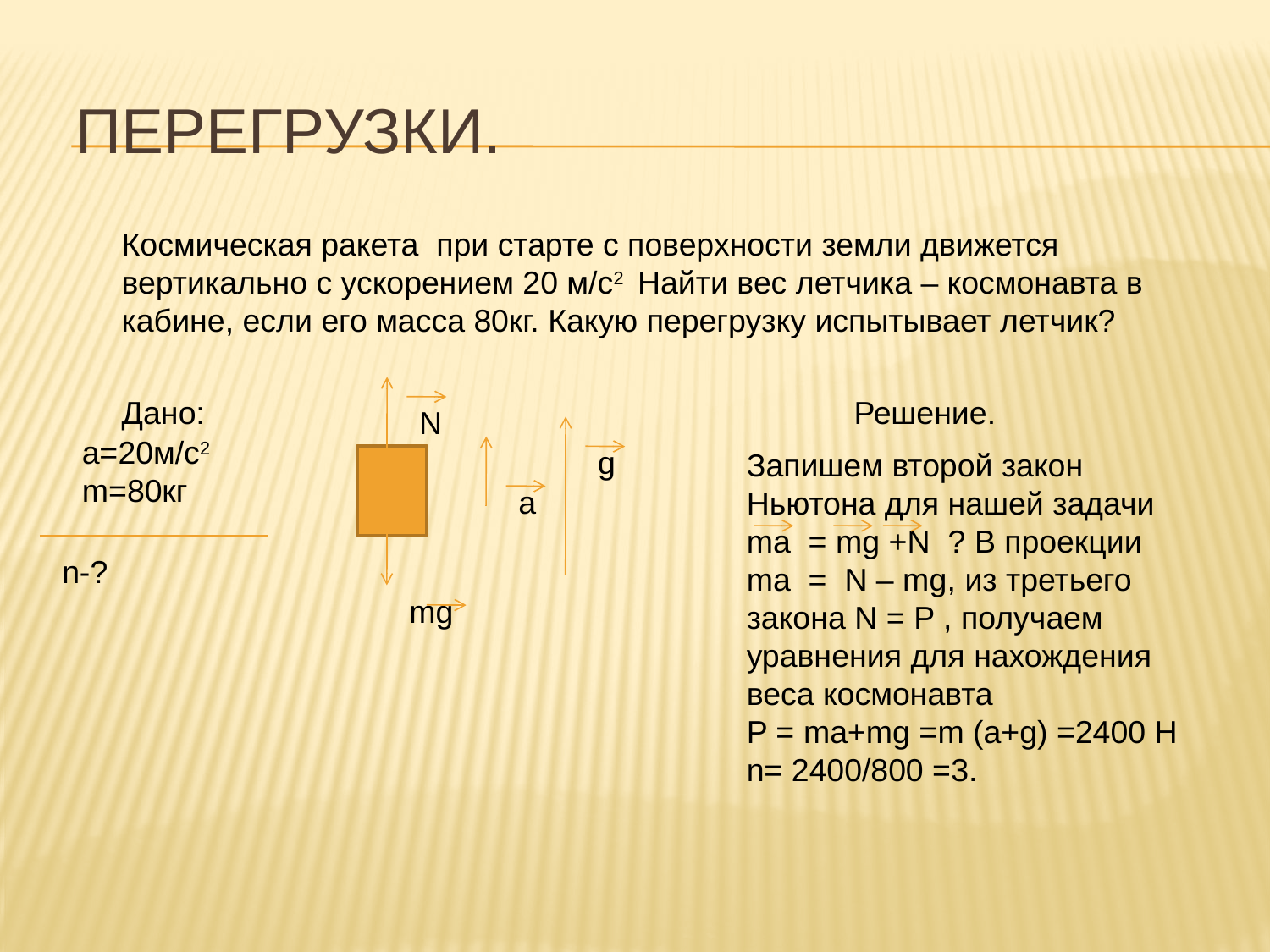

# Перегрузки.
Космическая ракета  при старте с поверхности земли движется вертикально с ускорением 20 м/с2  Найти вес летчика – космонавта в кабине, если его масса 80кг. Какую перегрузку испытывает летчик?
N
а=20м/с2
m=80кг

g

a
n-?
mg
Дано:                                                                         Решение.
Запишем второй закон Ньютона для нашей задачи
ma  = mg +N  ? В проекции
ma  =  N – mg, из третьего закона N = P , получаем уравнения для нахождения веса космонавта
P = ma+mg =m (a+g) =2400 H
n= 2400/800 =3.